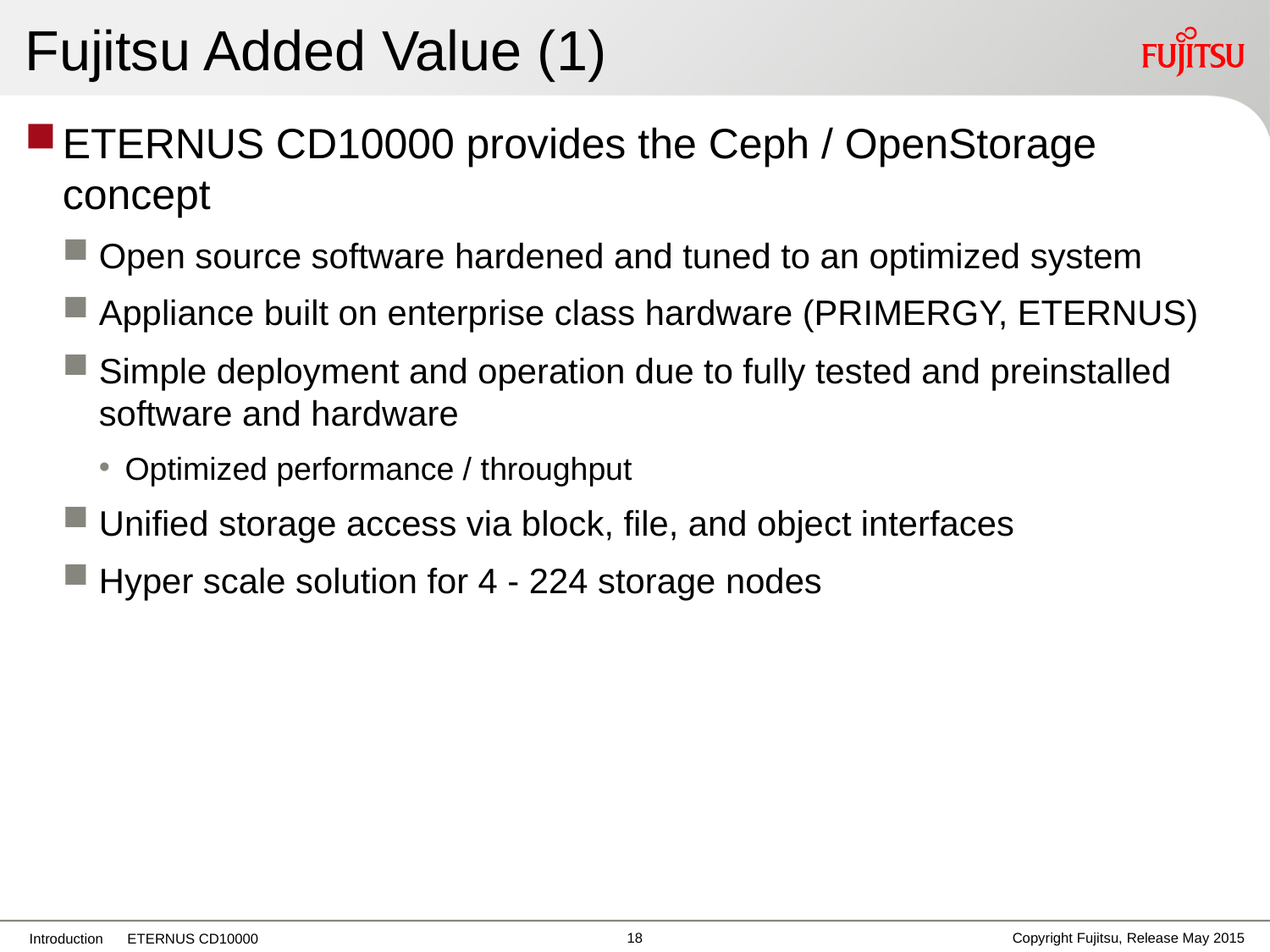

# Fujitsu Added Value (1)
ETERNUS CD10000 provides the Ceph / OpenStorage concept
Open source software hardened and tuned to an optimized system
Appliance built on enterprise class hardware (PRIMERGY, ETERNUS)
Simple deployment and operation due to fully tested and preinstalled software and hardware
Optimized performance / throughput
Unified storage access via block, file, and object interfaces
Hyper scale solution for 4 - 224 storage nodes
18
Copyright Fujitsu, Release May 2015
Introduction      ETERNUS CD10000